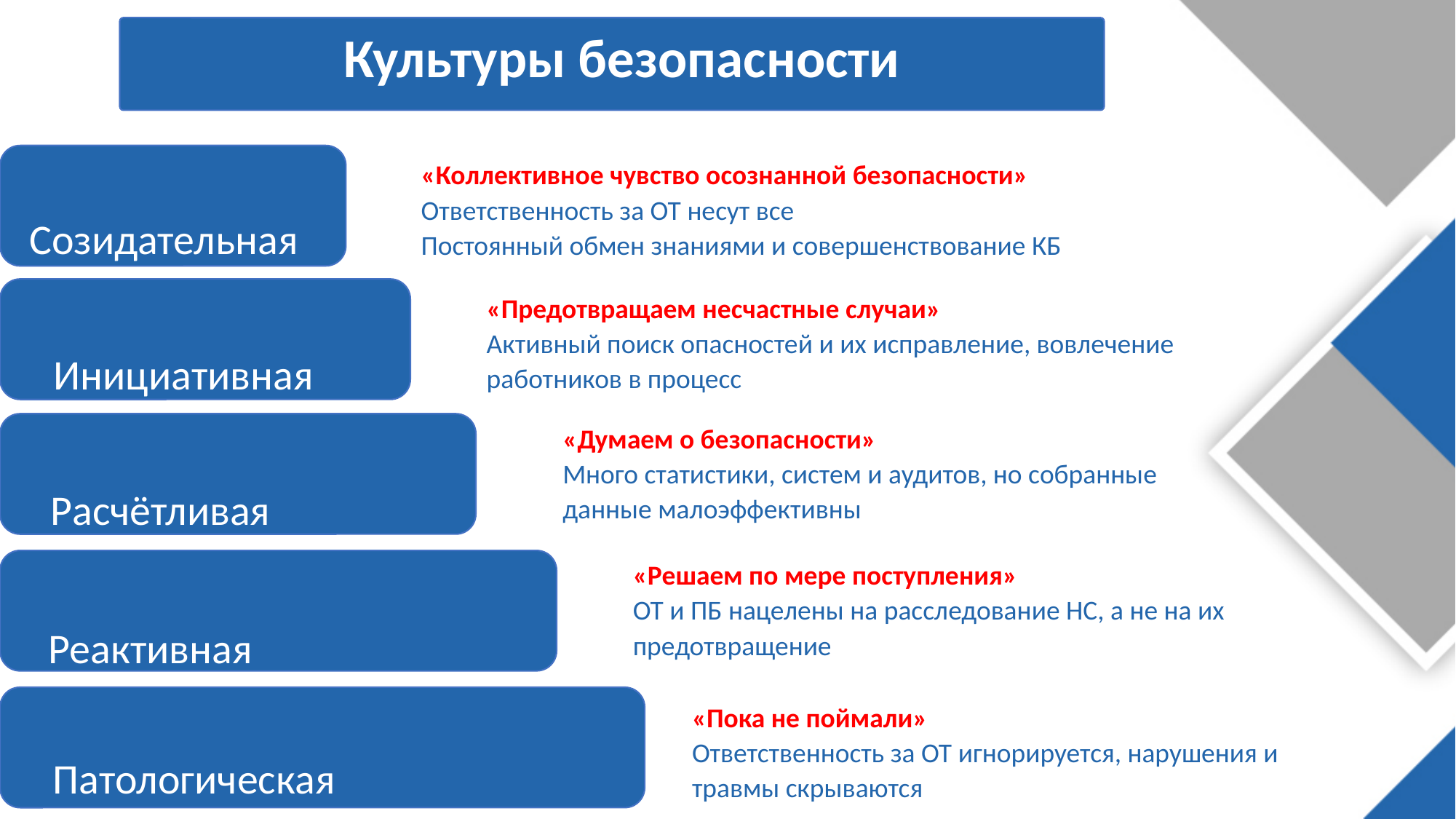

Культуры безопасности

«Коллективное чувство осознанной безопасности»
Ответственность за ОТ несут все
Постоянный обмен знаниями и совершенствование КБ
Созидательная

«Предотвращаем несчастные случаи»
Активный поиск опасностей и их исправление, вовлечение работников в процесс
Инициативная

«Думаем о безопасности»
Много статистики, систем и аудитов, но собранные
данные малоэффективны

Расчётливая
«Решаем по мере поступления»
ОТ и ПБ нацелены на расследование НС, а не на их предотвращение
Реактивная
«Пока не поймали»
Ответственность за ОТ игнорируется, нарушения и травмы скрываются
Патологическая